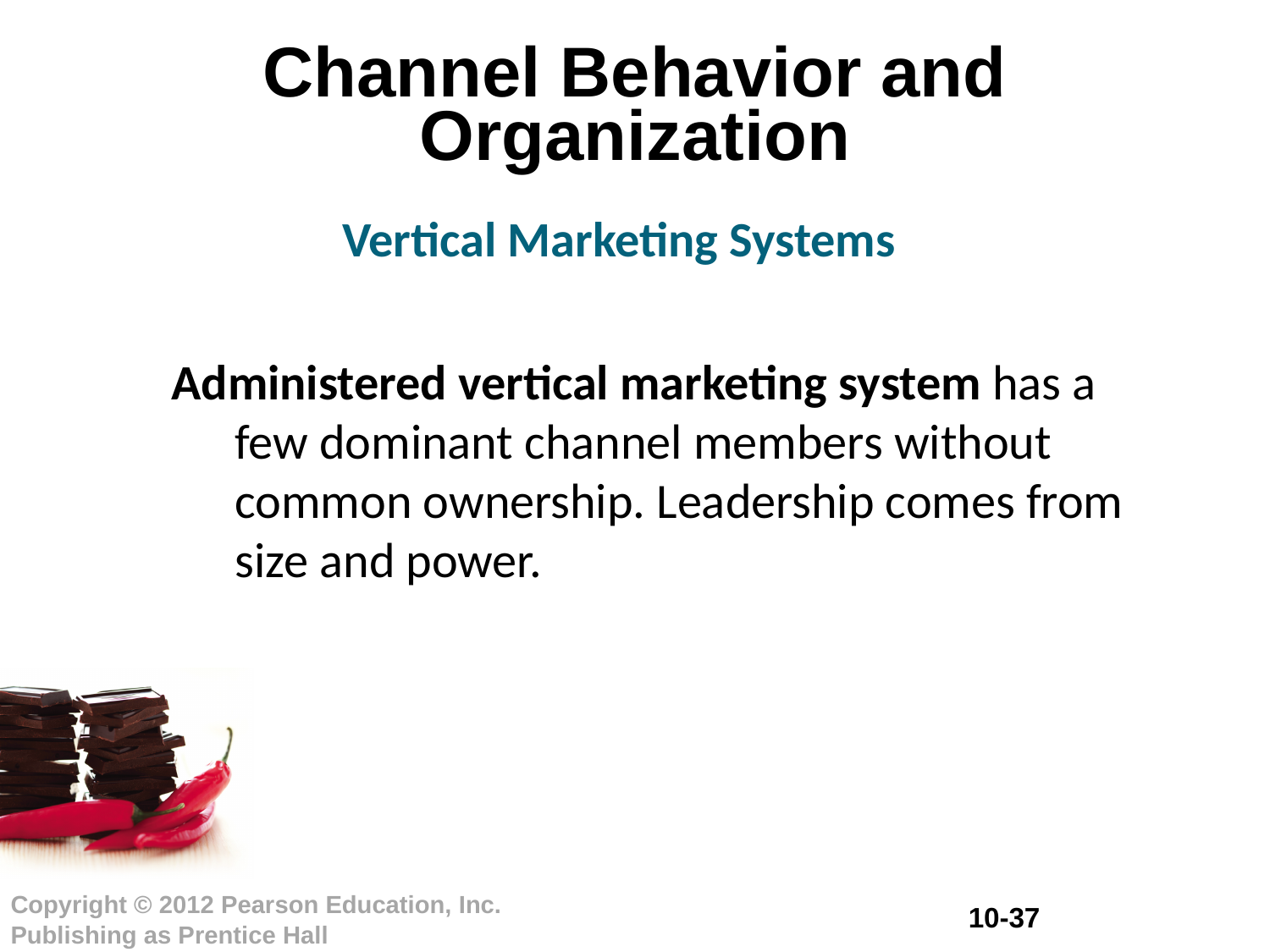

# Channel Behavior and Organization
Vertical Marketing Systems

Administered vertical marketing system has a few dominant channel members without common ownership. Leadership comes from size and power.